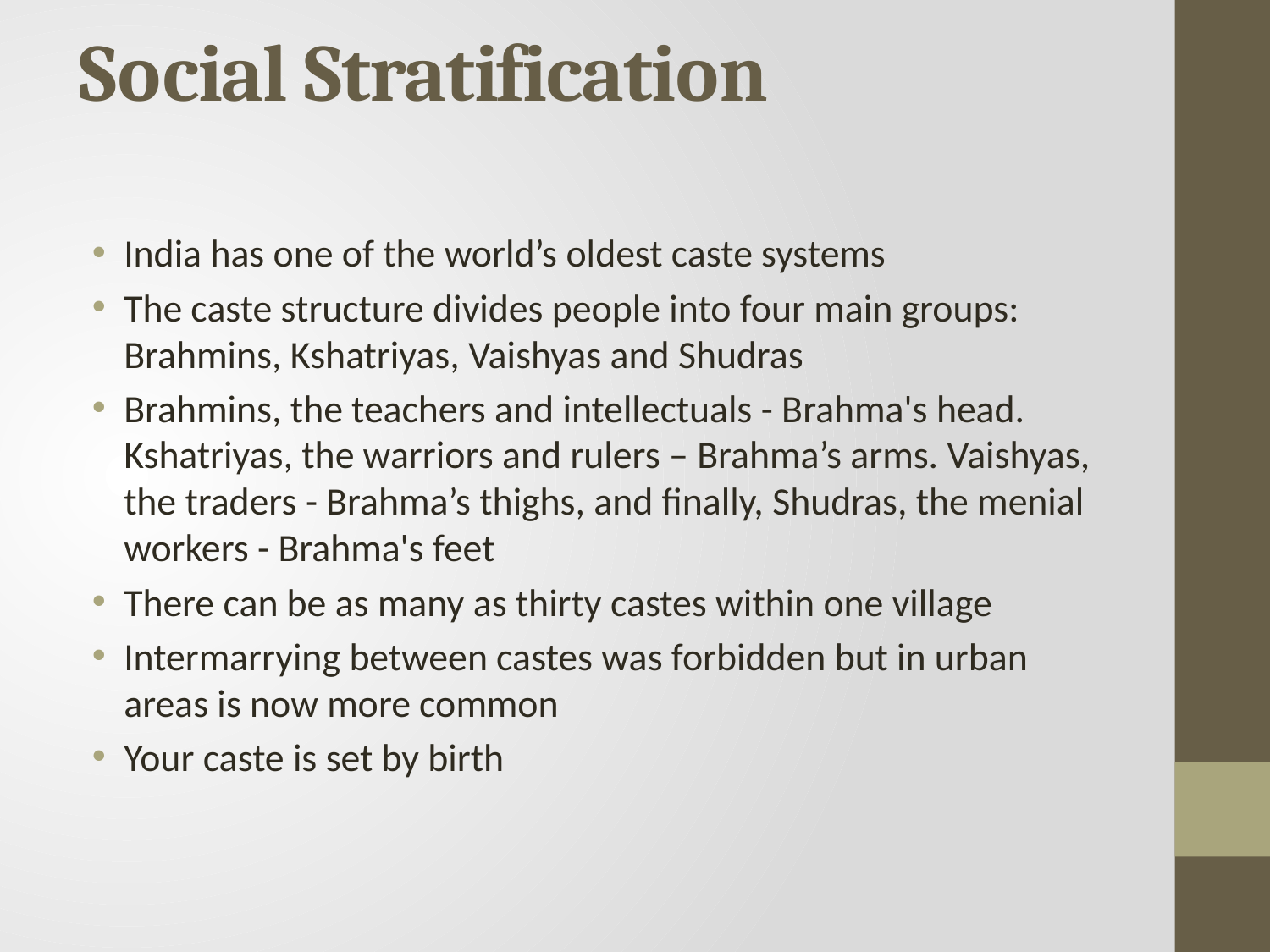

# Social Stratification
India has one of the world’s oldest caste systems
The caste structure divides people into four main groups: Brahmins, Kshatriyas, Vaishyas and Shudras
Brahmins, the teachers and intellectuals - Brahma's head. Kshatriyas, the warriors and rulers – Brahma’s arms. Vaishyas, the traders - Brahma’s thighs, and finally, Shudras, the menial workers - Brahma's feet
There can be as many as thirty castes within one village
Intermarrying between castes was forbidden but in urban areas is now more common
Your caste is set by birth